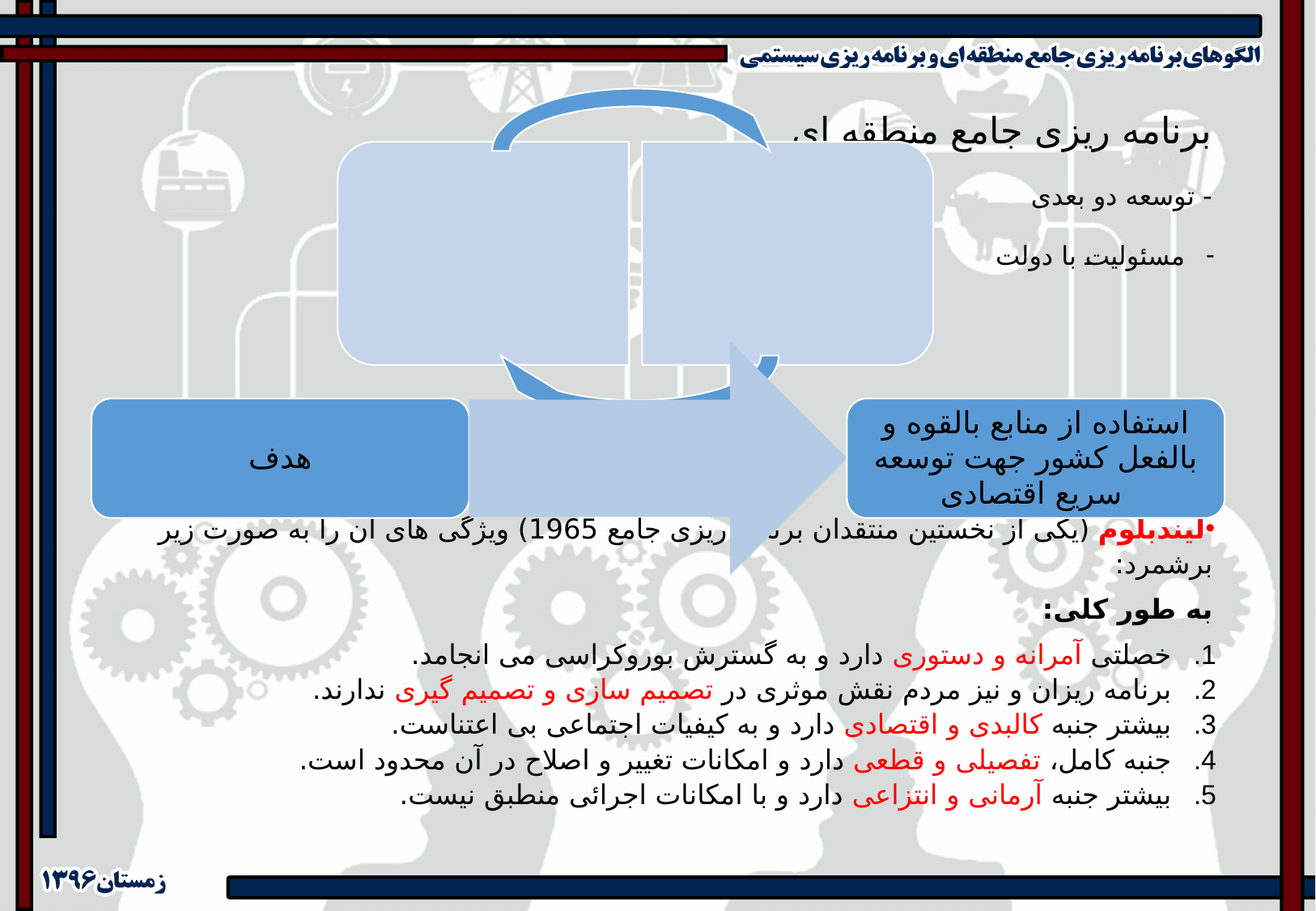

برنامه ریزی جامع منطقه ای
- توسعه دو بعدی
مسئولیت با دولت

لیندبلوم (یکی از نخستین منتقدان برنامه ریزی جامع 1965) ویژگی های آن را به صورت زیر برشمرد:
به طور کلی:
خصلتی آمرانه و دستوری دارد و به گسترش بوروکراسی می انجامد.
برنامه ریزان و نیز مردم نقش موثری در تصمیم سازی و تصمیم گیری ندارند.
بیشتر جنبه کالبدی و اقتصادی دارد و به کیفیات اجتماعی بی اعتناست.
جنبه کامل، تفصیلی و قطعی دارد و امکانات تغییر و اصلاح در آن محدود است.
بیشتر جنبه آرمانی و انتزاعی دارد و با امکانات اجرائی منطبق نیست.

توسعه فضایی
توسعه اقتصادی
هدف
استفاده از منابع بالقوه و بالفعل کشور جهت توسعه سریع اقتصادی